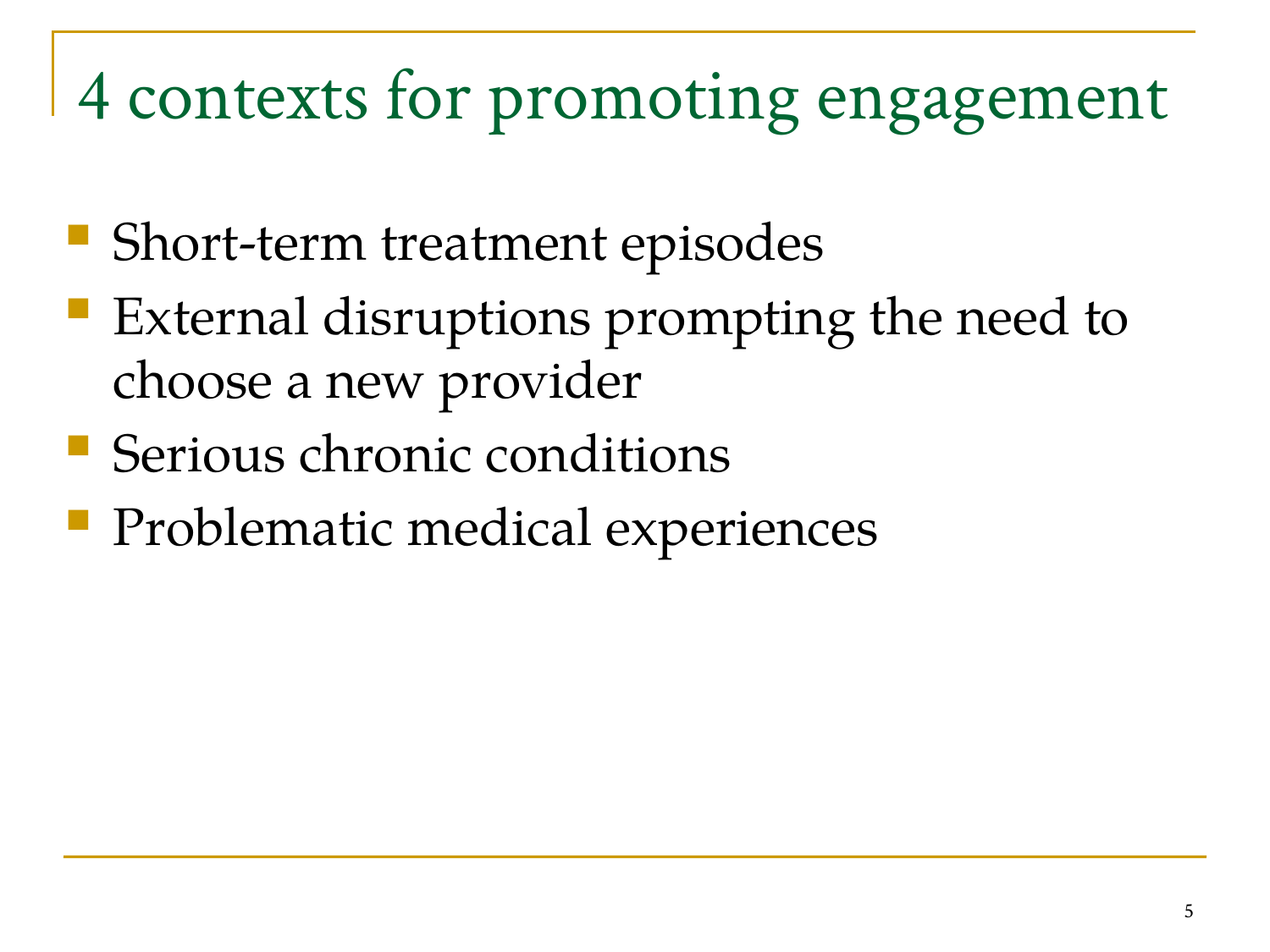

# 4 contexts for promoting engagement
Short-term treatment episodes
External disruptions prompting the need to choose a new provider
Serious chronic conditions
Problematic medical experiences
5